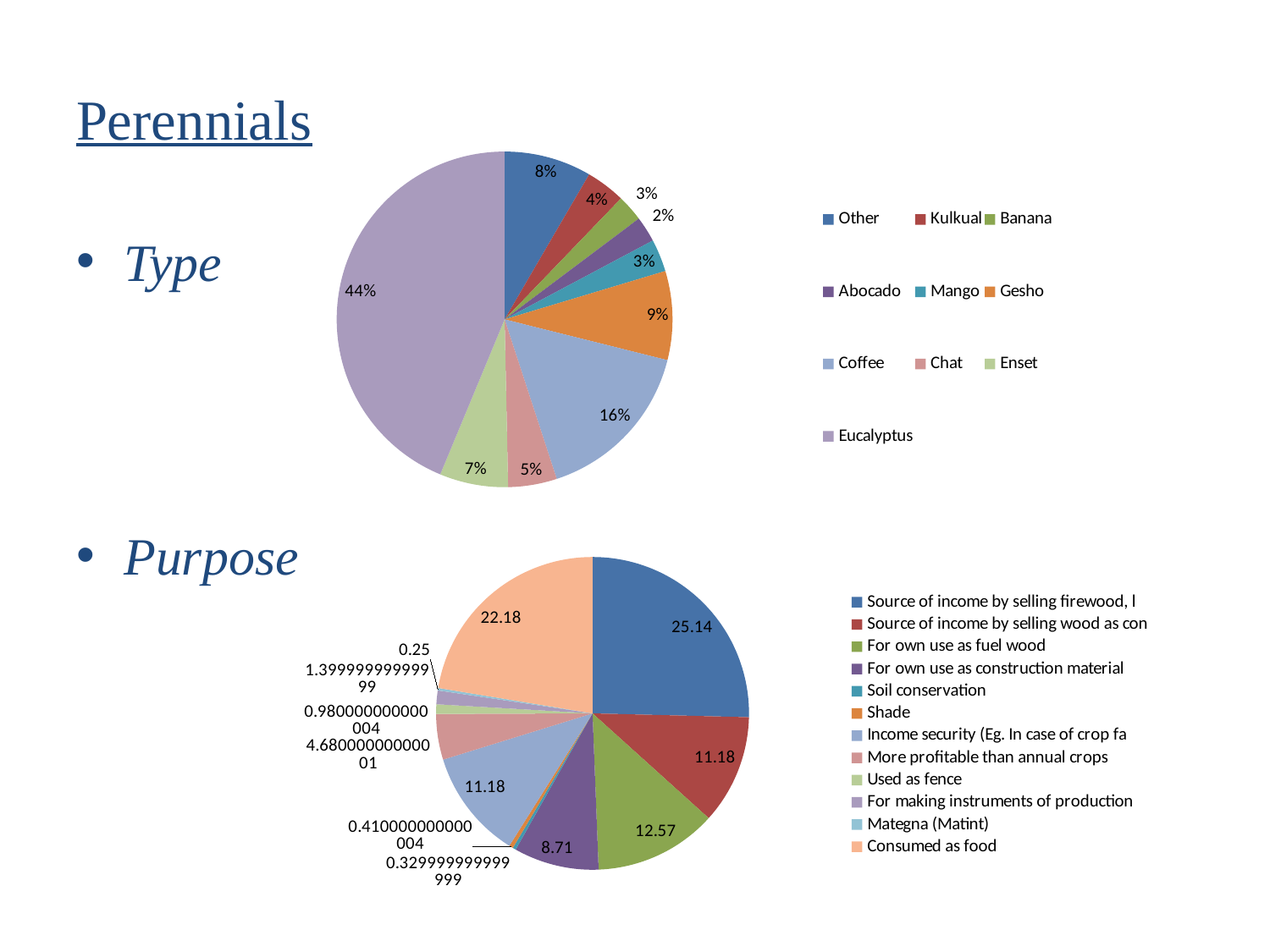

# Perennials

### Chart

| Category |  |
|---|---|
| Other | 0.08401976935749599 |
| Kulkual | 0.037891268533772705 |
| Banana | 0.025535420098846788 |
| Abocado | 0.02471169686985173 |
| Mango | 0.03130148270181219 |
| Gesho | 0.08566721581548604 |
| Coffee | 0.16062602965403608 |
| Chat | 0.04695222405271841 |
| Enset | 0.06589785831960461 |
| Eucalyptus | 0.43739703459637563 |
Type

Purpose

### Chart

| Category |  |
|---|---|
| Source of income by selling firewood, l | 25.14 |
| Source of income by selling wood as con | 11.18 |
| For own use as fuel wood | 12.57 |
| For own use as construction material | 8.71 |
| Soil conservation | 0.32999999999999907 |
| Shade | 0.4100000000000038 |
| Income security (Eg. In case of crop fa | 11.180000000000001 |
| More profitable than annual crops | 4.680000000000007 |
| Used as fence | 0.980000000000004 |
| For making instruments of production | 1.3999999999999901 |
| Mategna (Matint) | 0.25 |
| Consumed as food | 22.180000000000007 |